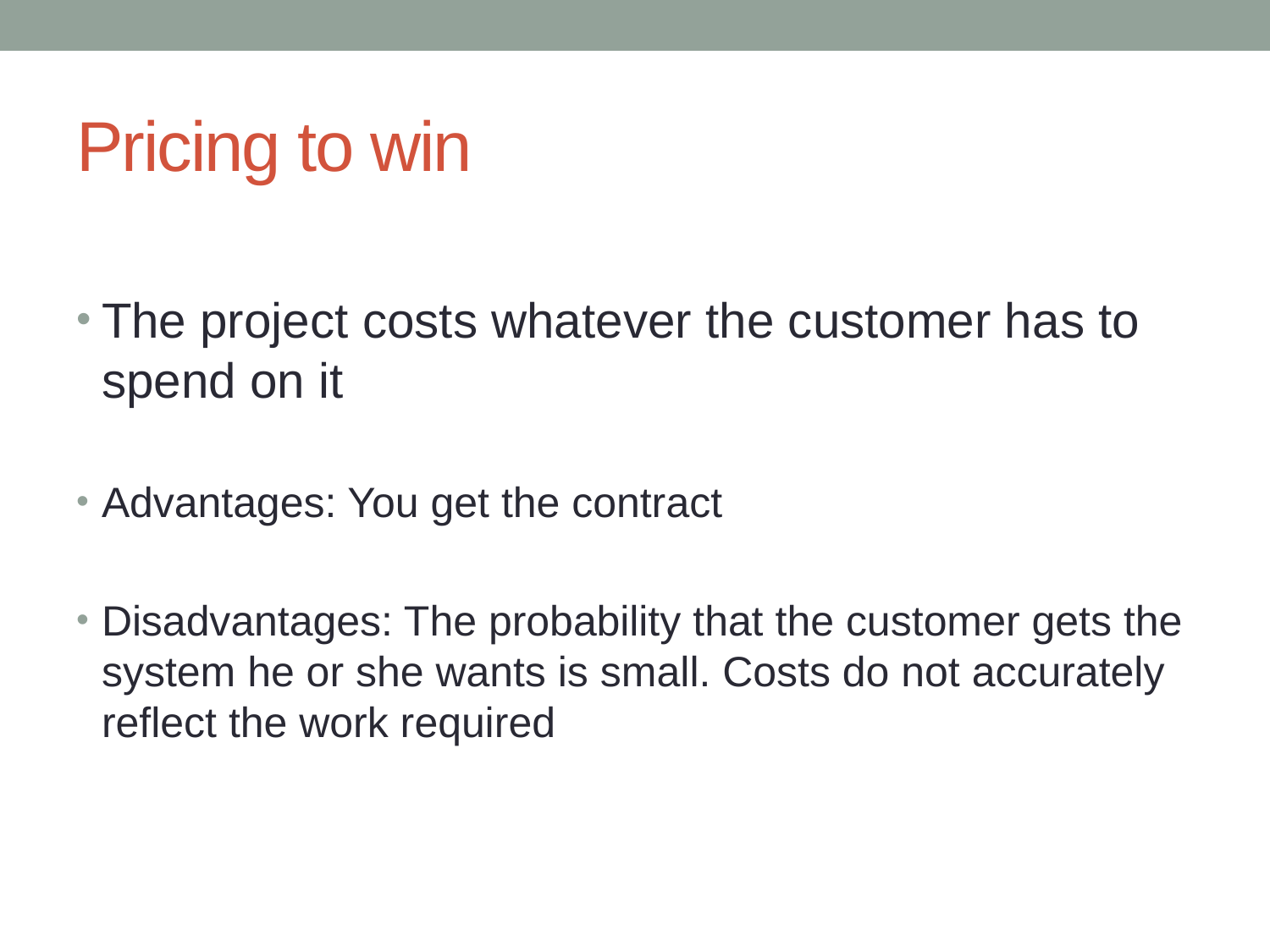

# Pricing to win

The project costs whatever the customer has to spend on it

Advantages: You get the contract

Disadvantages: The probability that the customer gets the system he or she wants is small. Costs do not accurately reflect the work required